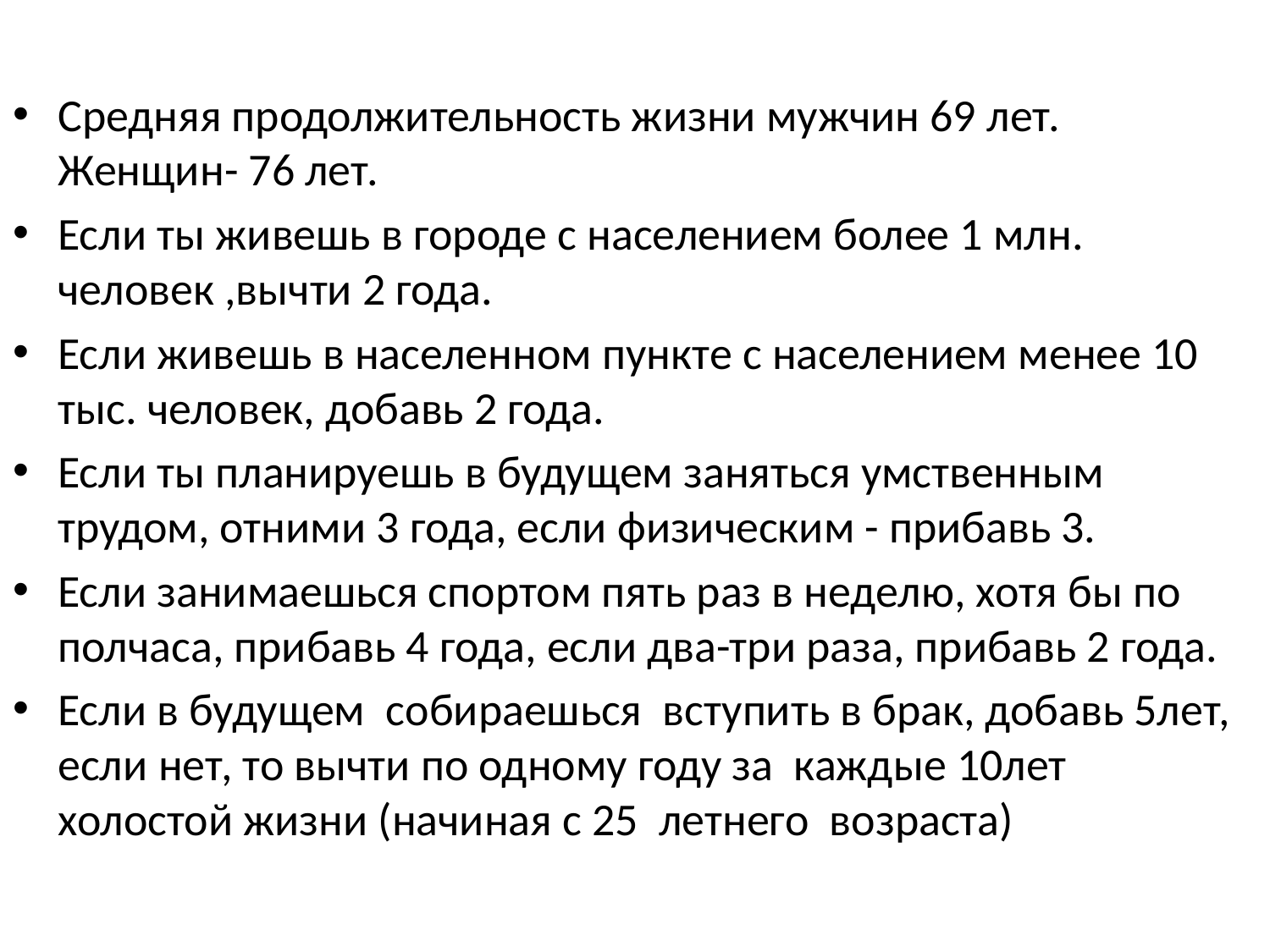

Средняя продолжительность жизни мужчин 69 лет. Женщин- 76 лет.
Если ты живешь в городе с населением более 1 млн. человек ,вычти 2 года.
Если живешь в населенном пункте с населением менее 10 тыс. человек, добавь 2 года.
Если ты планируешь в будущем заняться умственным трудом, отними 3 года, если физическим - прибавь 3.
Если занимаешься спортом пять раз в неделю, хотя бы по полчаса, прибавь 4 года, если два-три раза, прибавь 2 года.
Если в будущем  собираешься  вступить в брак, добавь 5лет, если нет, то вычти по одному году за  каждые 10лет холостой жизни (начиная с 25  летнего  возраста)